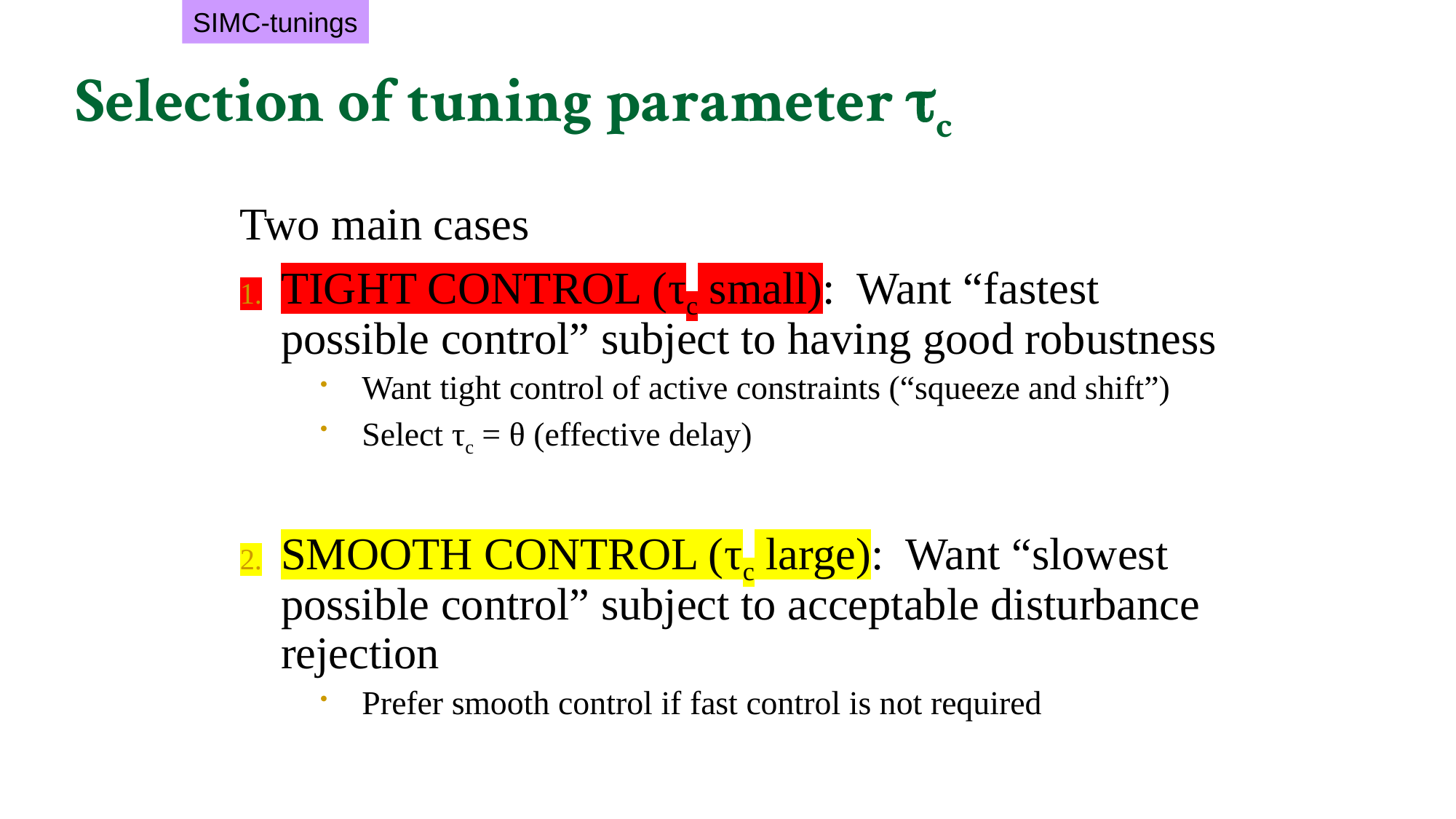

SIMC-tunings
# Selection of tuning parameter τc
Two main cases
TIGHT CONTROL (τc small):  Want “fastest possible control” subject to having good robustness
Want tight control of active constraints (“squeeze and shift”)
Select τc = θ (effective delay)

SMOOTH CONTROL (τc large):  Want “slowest possible control” subject to acceptable disturbance rejection
Prefer smooth control if fast control is not required